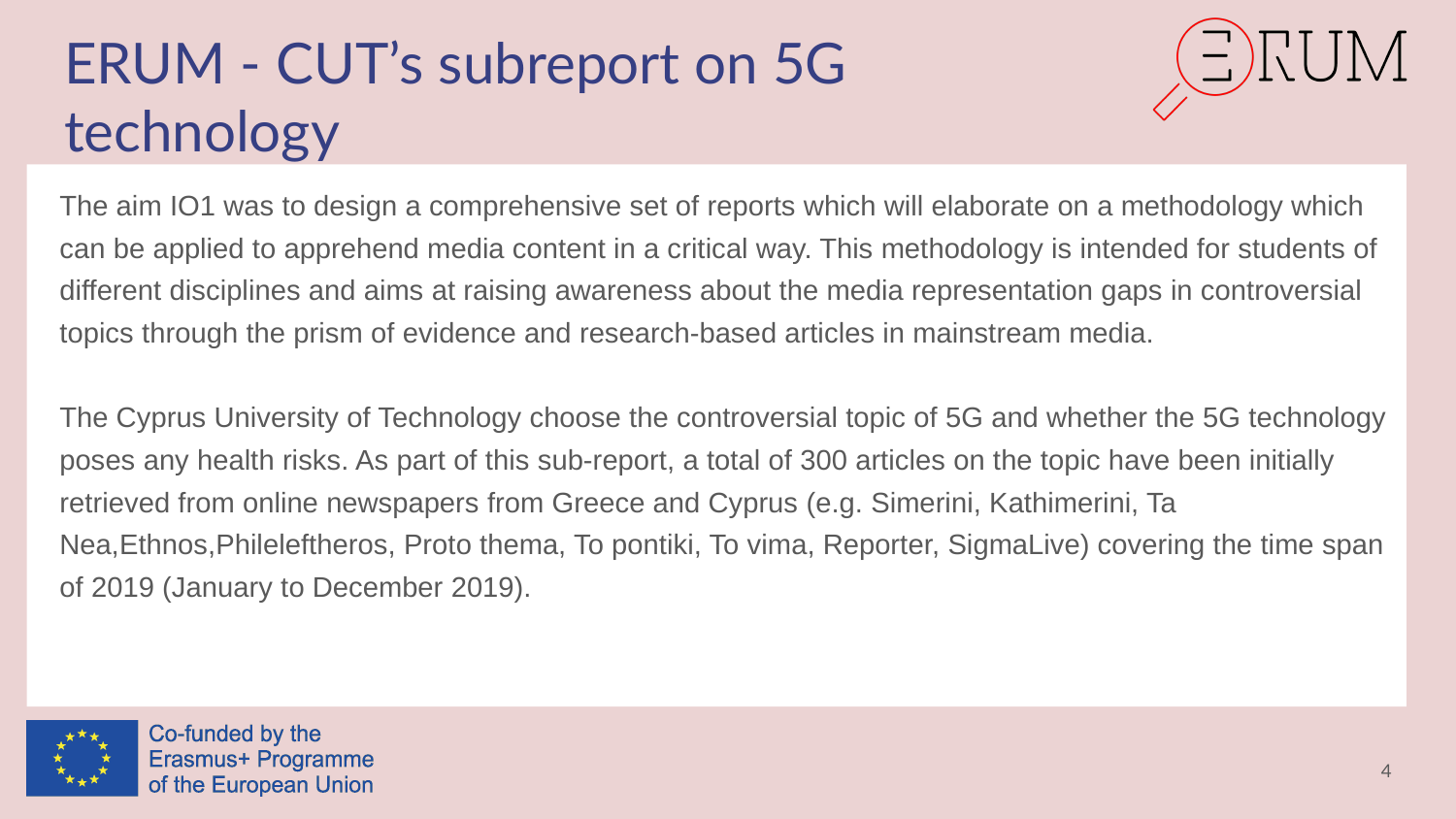

# ERUM - CUT’s subreport on 5G technology

The aim IO1 was to design a comprehensive set of reports which will elaborate on a methodology which can be applied to apprehend media content in a critical way. This methodology is intended for students of different disciplines and aims at raising awareness about the media representation gaps in controversial topics through the prism of evidence and research-based articles in mainstream media.

The Cyprus University of Technology choose the controversial topic of 5G and whether the 5G technology poses any health risks. As part of this sub-report, a total of 300 articles on the topic have been initially retrieved from online newspapers from Greece and Cyprus (e.g. Simerini, Kathimerini, Ta Nea,Ethnos,Phileleftheros, Proto thema, To pontiki, To vima, Reporter, SigmaLive) covering the time span of 2019 (January to December 2019).

4